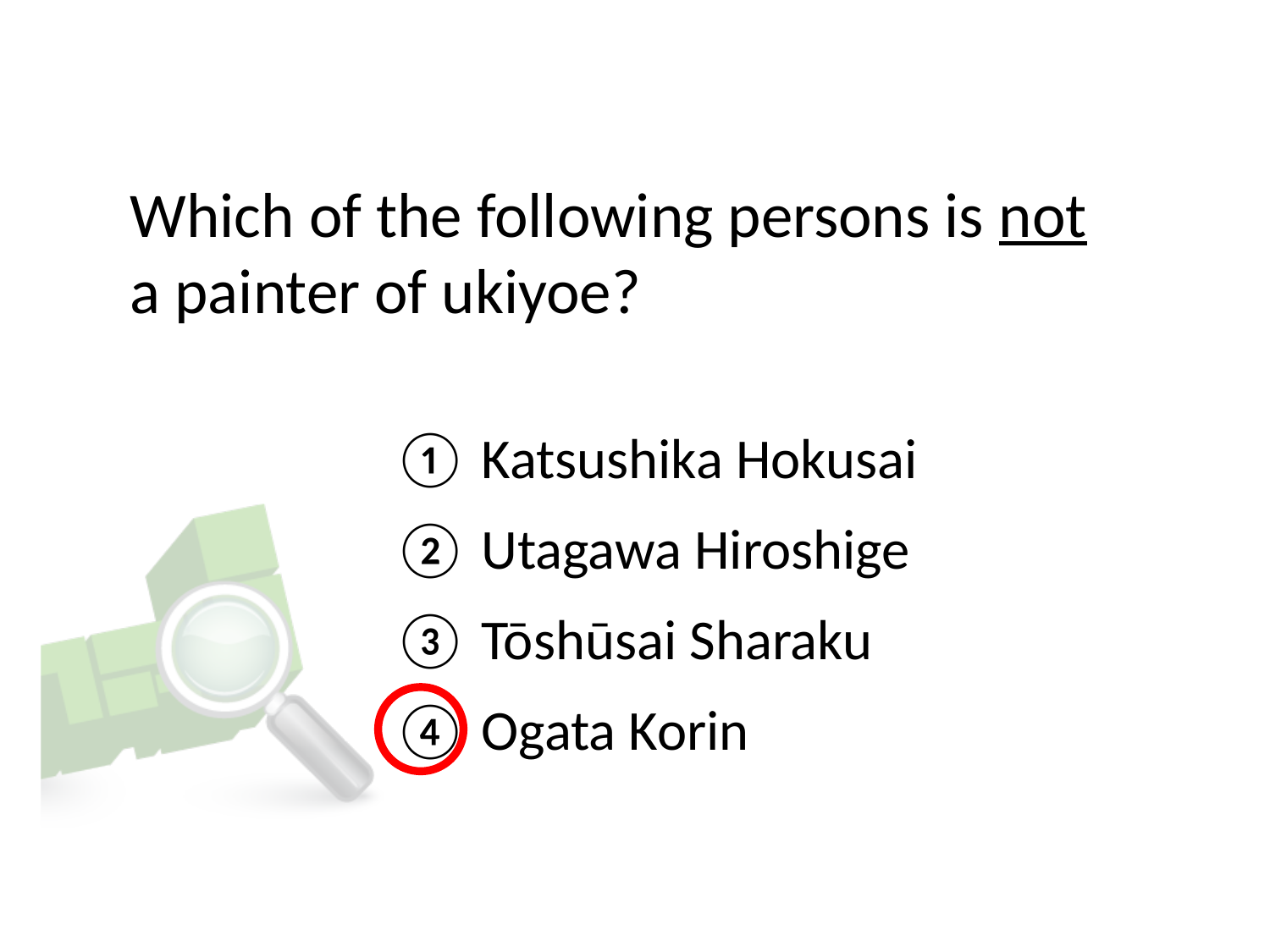

# Which of the following persons is not a painter of ukiyoe?
① Katsushika Hokusai
② Utagawa Hiroshige
③ Tōshūsai Sharaku
④ Ogata Korin